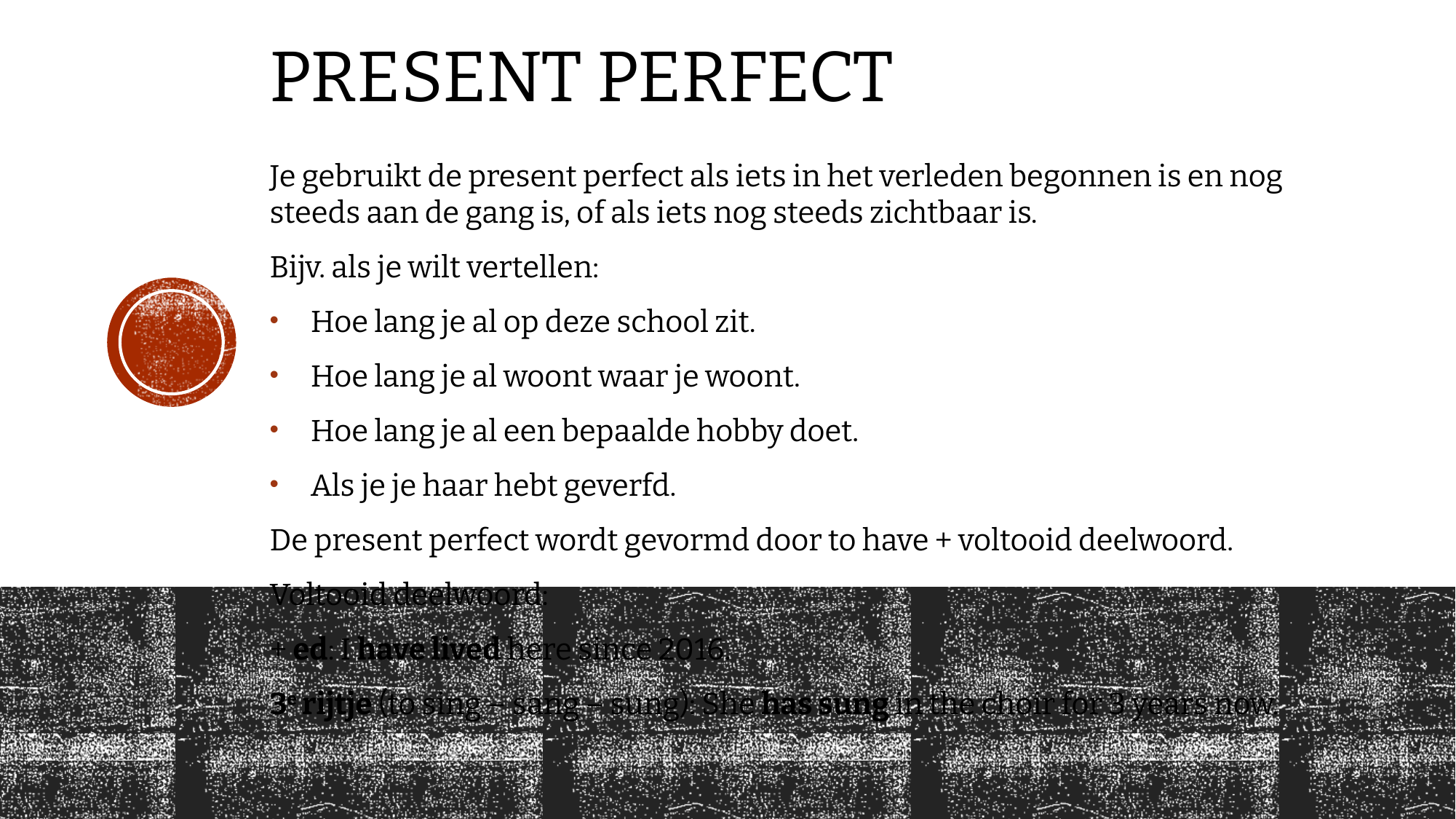

# Present perfect
Je gebruikt de present perfect als iets in het verleden begonnen is en nog steeds aan de gang is, of als iets nog steeds zichtbaar is.
Bijv. als je wilt vertellen:
Hoe lang je al op deze school zit.
Hoe lang je al woont waar je woont.
Hoe lang je al een bepaalde hobby doet.
Als je je haar hebt geverfd.
De present perfect wordt gevormd door to have + voltooid deelwoord.
Voltooid deelwoord:
+ ed: I have lived here since 2016.
3e rijtje (to sing – sang – sung): She has sung in the choir for 3 years now.